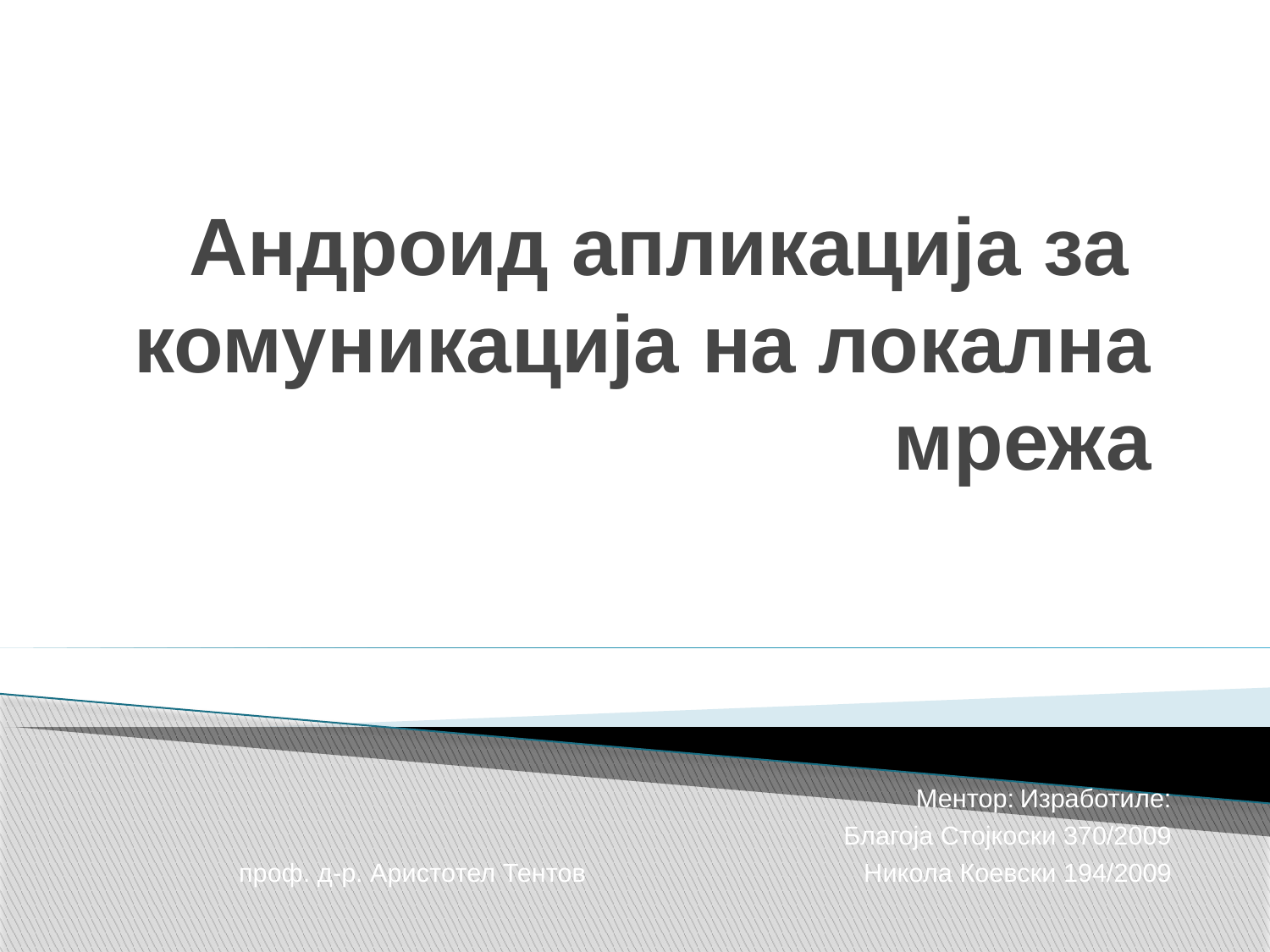

# Андроид апликација за комуникација на локална мрежа
Ментор:							Изработиле:
Благоја Стојкоски 370/2009
проф. д-р. Аристотел Тентов	 		Никола Коевски 194/2009